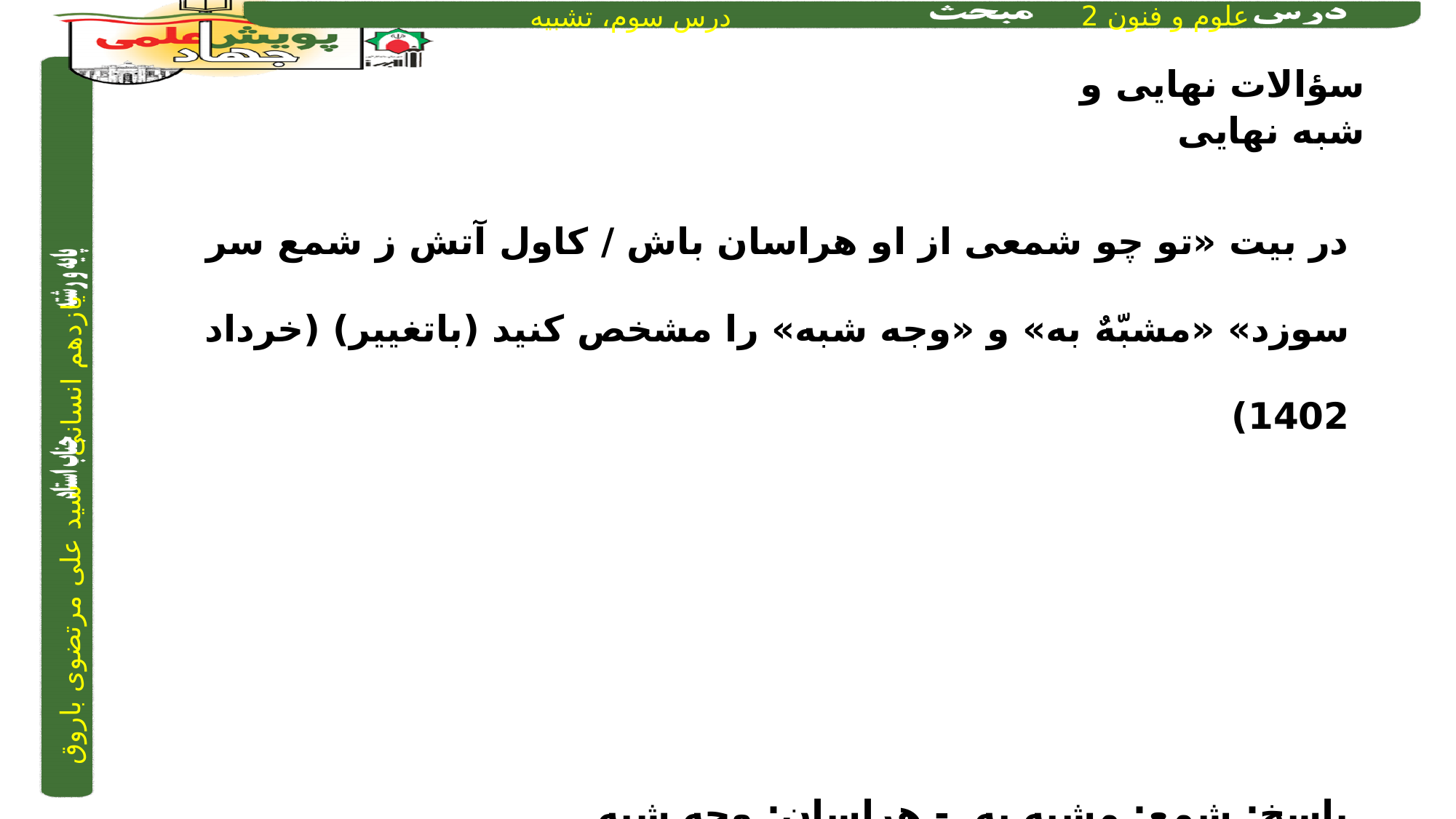

سؤالات نهایی و شبه نهایی
در بیت «تو چو شمعی از او هراسان باش / کاول آتش ز شمع سر سوزد» «مشبّهٌ به» و «وجه شبه» را مشخص کنید (باتغییر) (خرداد 1402)

پاسخ: شمع: مشبه به  - هراسان: وجه شبه